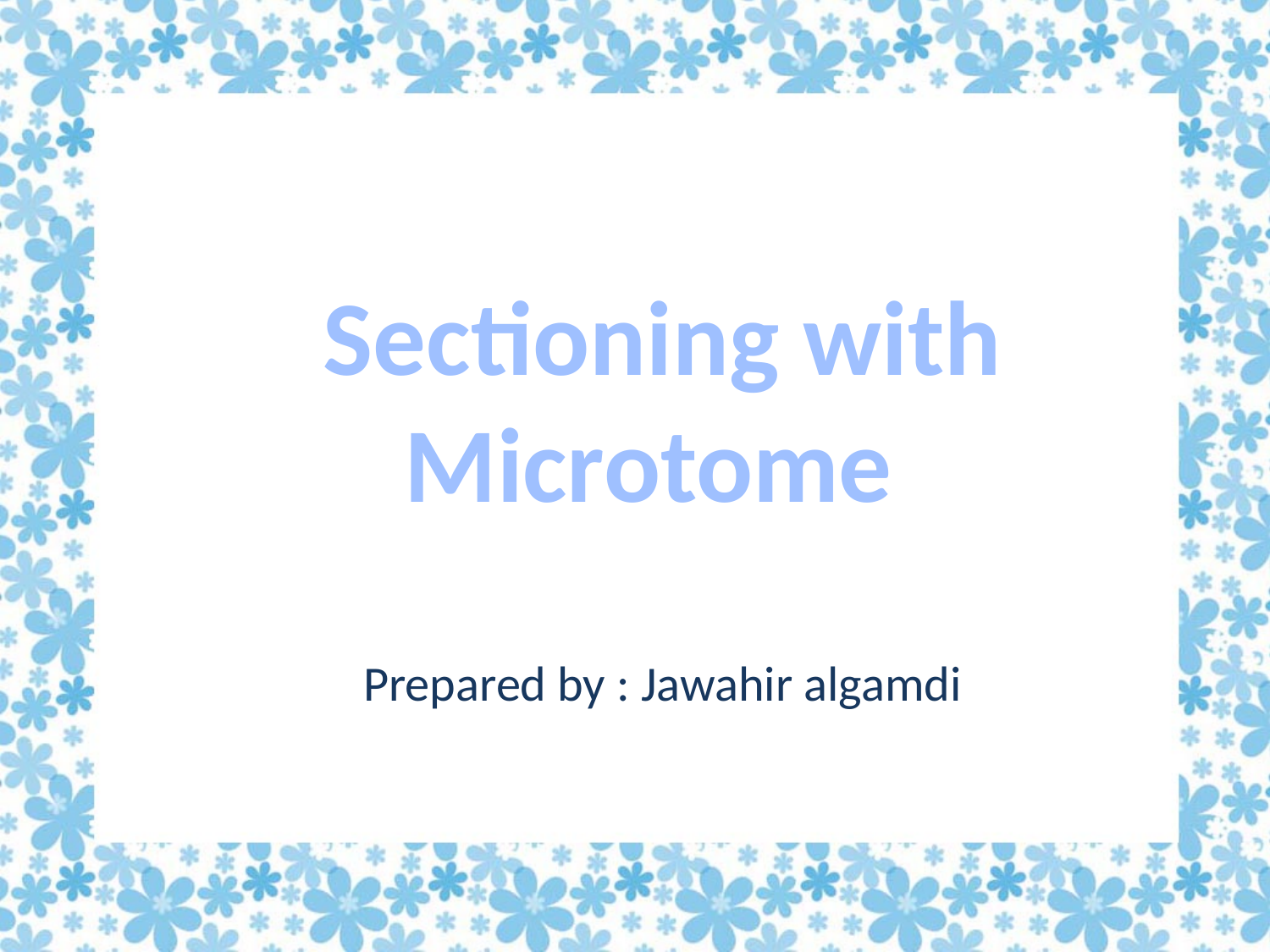

Sectioning with
Microtome

Prepared by : Jawahir algamdi